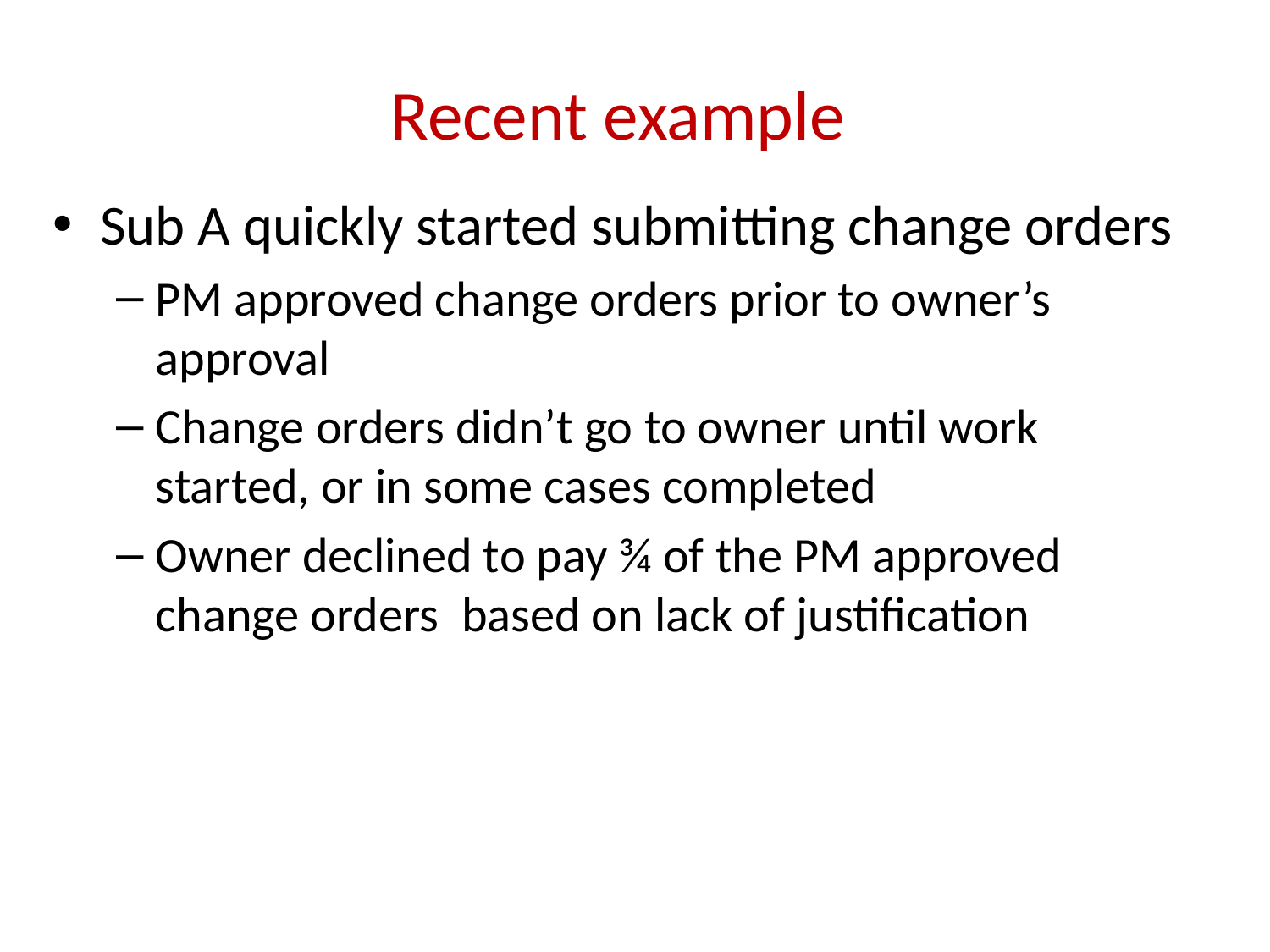

# Recent example
Sub A quickly started submitting change orders
PM approved change orders prior to owner’s approval
Change orders didn’t go to owner until work started, or in some cases completed
Owner declined to pay ¾ of the PM approved change orders  based on lack of justification